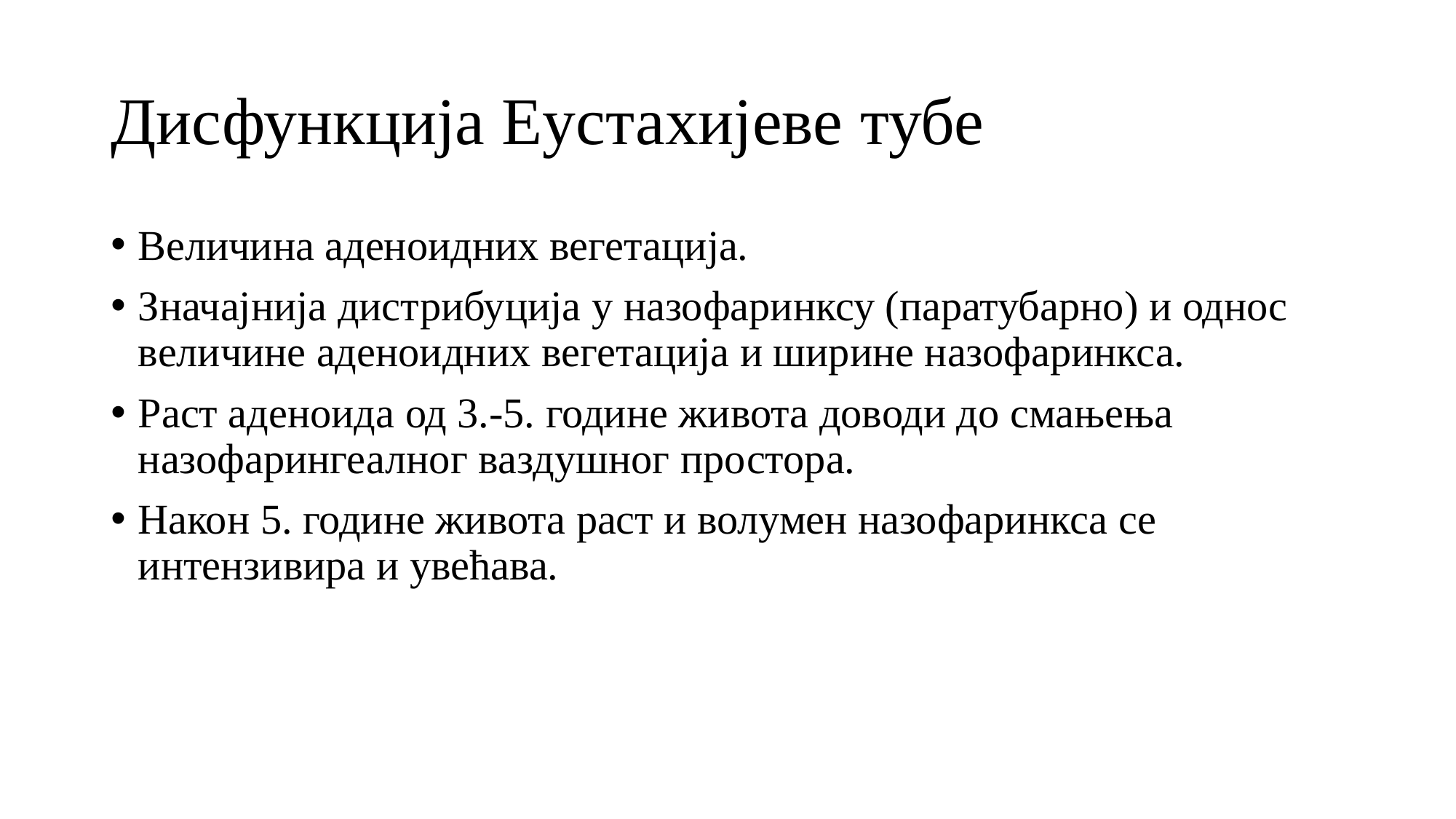

# Дисфункција Еустахијеве тубе
Величина аденоидних вегетација.
Значајнија дистрибуција у назофаринксу (паратубарно) и однос величине аденоидних вегетација и ширине назофаринкса.
Раст аденоида од 3.-5. године живота доводи до смањења назофарингеалног ваздушног простора.
Након 5. године живота раст и волумен назофаринкса се интензивира и увећава.